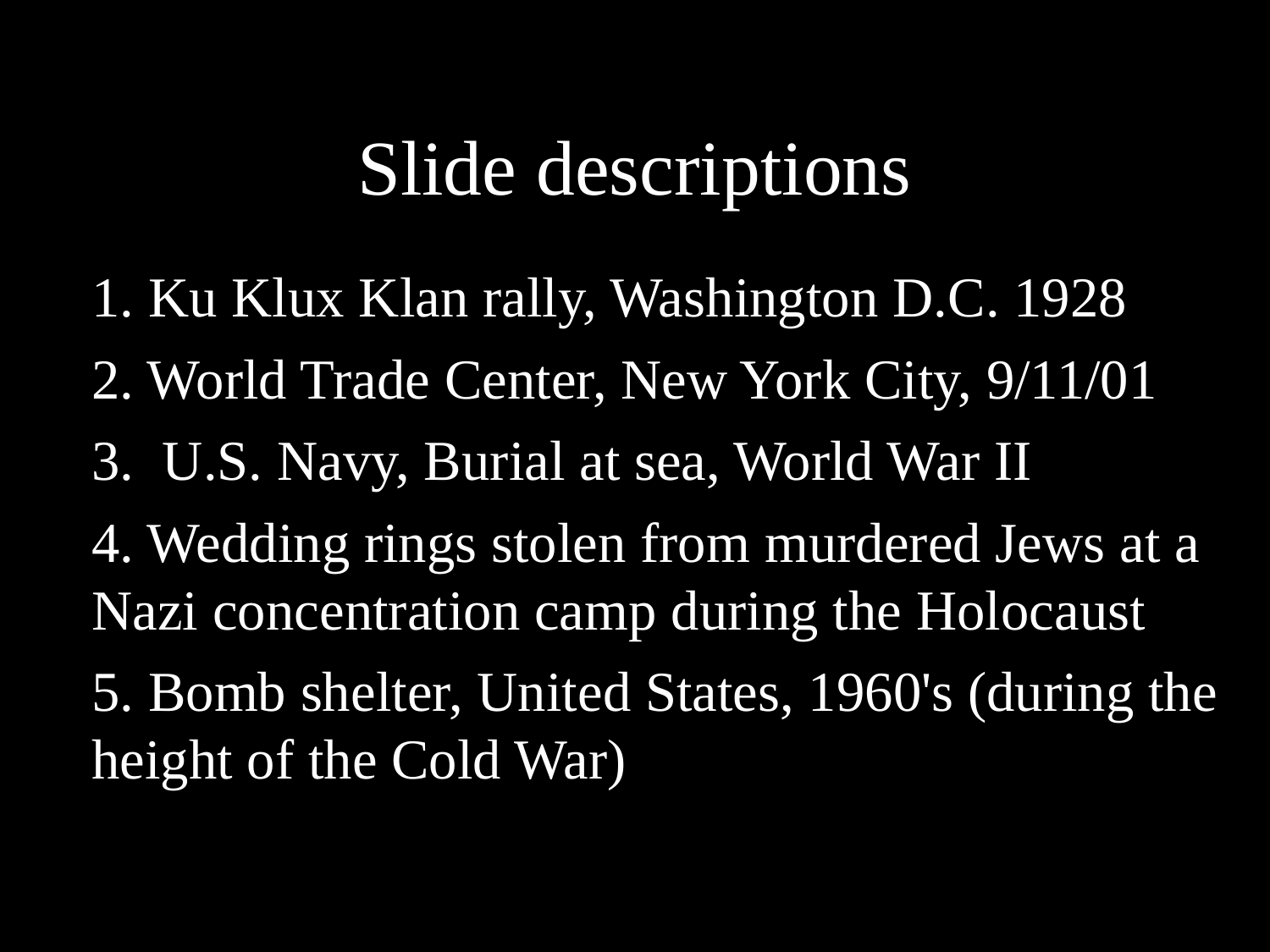

# Slide descriptions
1. Ku Klux Klan rally, Washington D.C. 1928
2. World Trade Center, New York City, 9/11/01
3.  U.S. Navy, Burial at sea, World War II
4. Wedding rings stolen from murdered Jews at a Nazi concentration camp during the Holocaust
5. Bomb shelter, United States, 1960's (during the height of the Cold War)